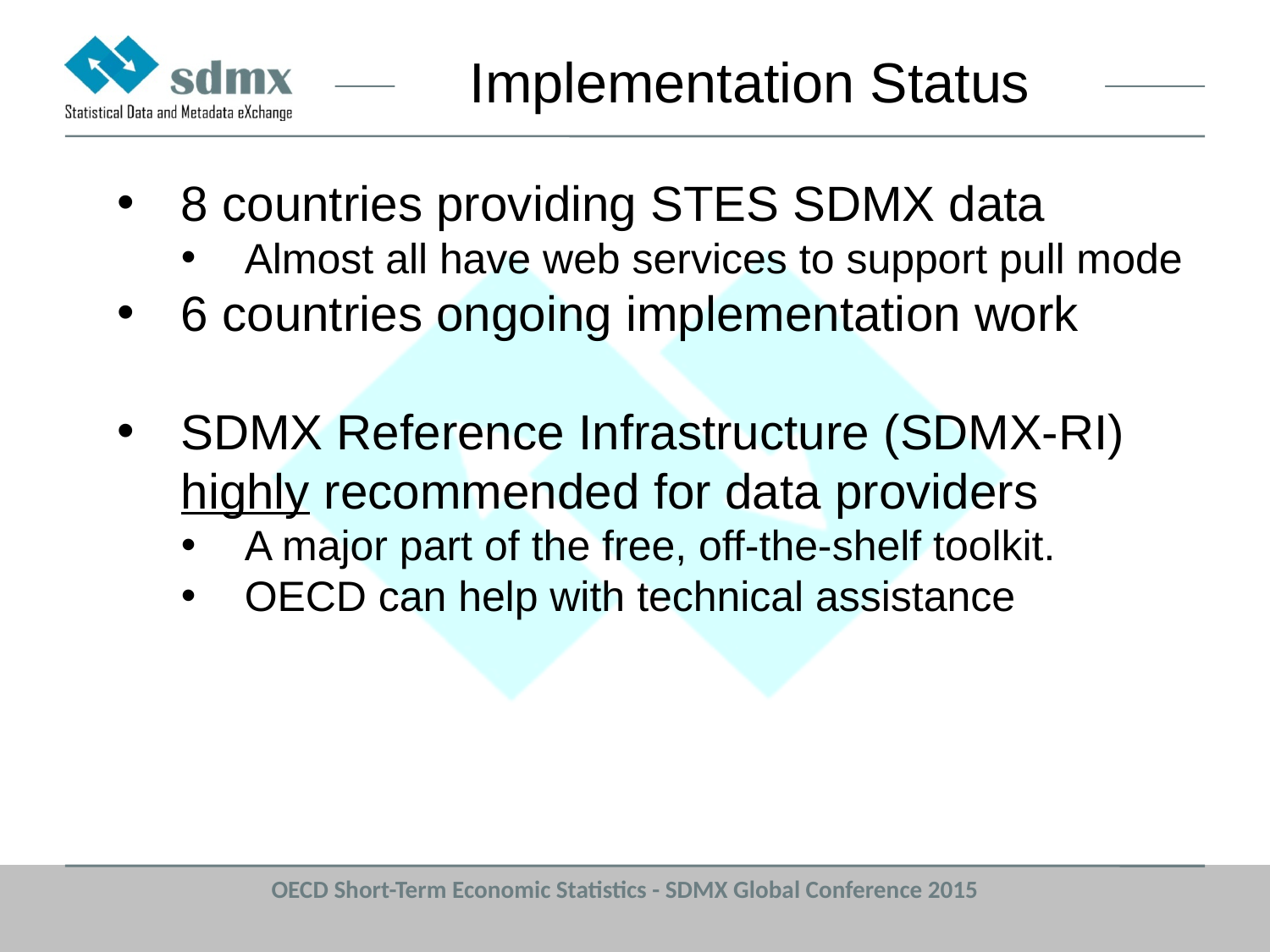

Implementation Status
8 countries providing STES SDMX data
Almost all have web services to support pull mode
6 countries ongoing implementation work

SDMX Reference Infrastructure (SDMX-RI) highly recommended for data providers
A major part of the free, off-the-shelf toolkit.
OECD can help with technical assistance

OECD Short-Term Economic Statistics - SDMX Global Conference 2015